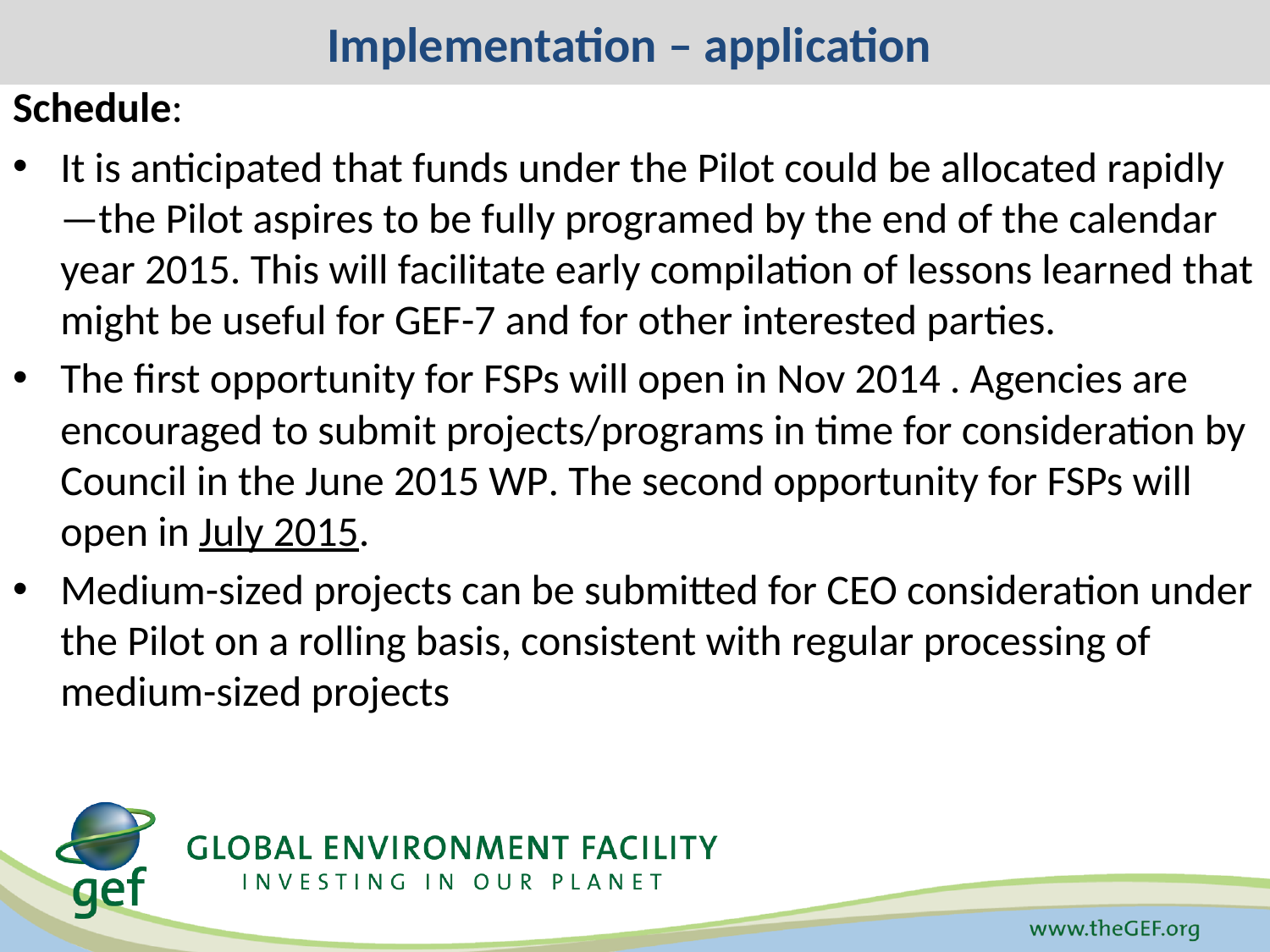

# Implementation – application
Schedule:
It is anticipated that funds under the Pilot could be allocated rapidly—the Pilot aspires to be fully programed by the end of the calendar year 2015. This will facilitate early compilation of lessons learned that might be useful for GEF-7 and for other interested parties.
The first opportunity for FSPs will open in Nov 2014 . Agencies are encouraged to submit projects/programs in time for consideration by Council in the June 2015 WP. The second opportunity for FSPs will open in July 2015.
Medium-sized projects can be submitted for CEO consideration under the Pilot on a rolling basis, consistent with regular processing of medium-sized projects